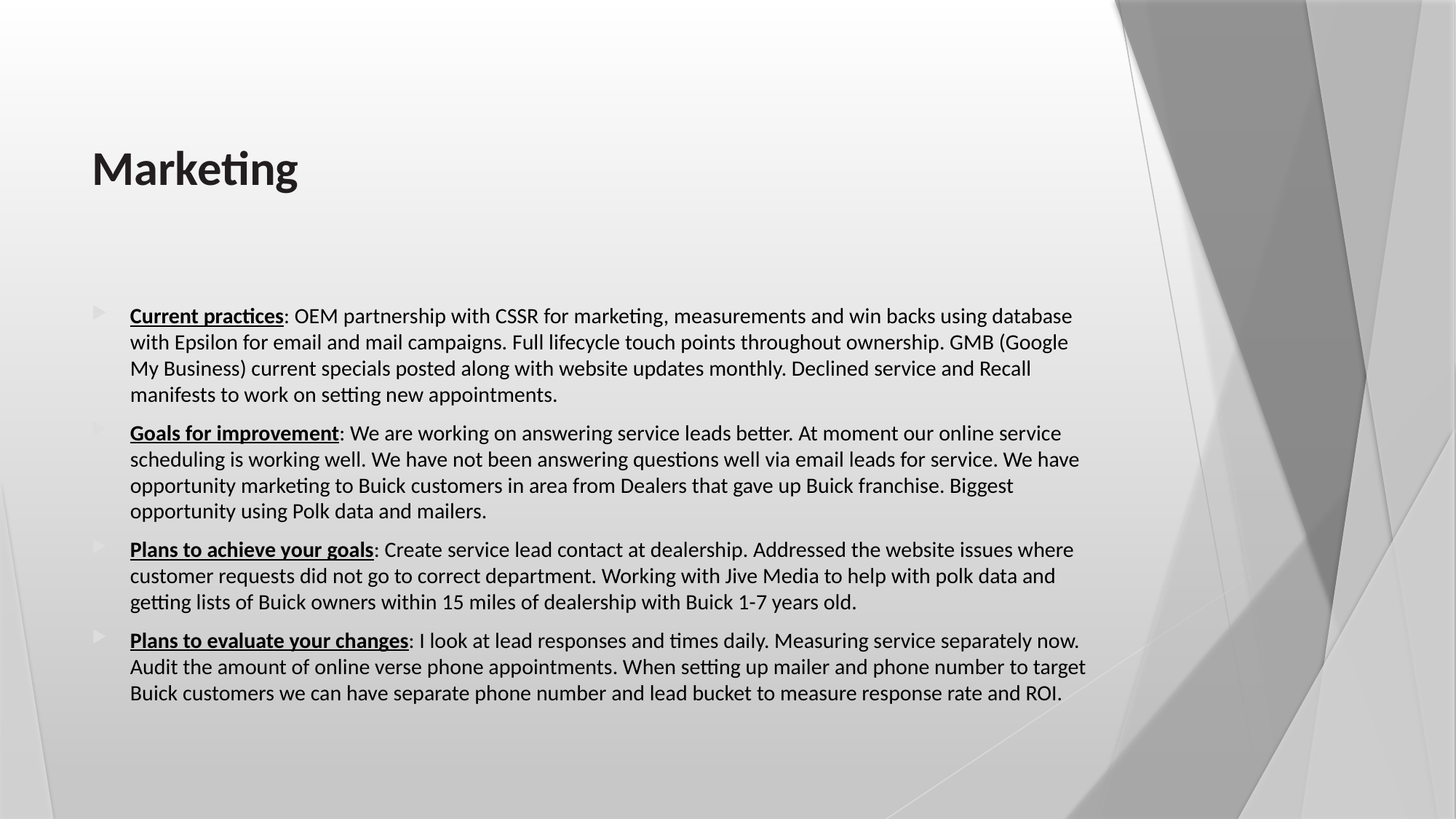

# Marketing

Current practices: OEM partnership with CSSR for marketing, measurements and win backs using database with Epsilon for email and mail campaigns. Full lifecycle touch points throughout ownership. GMB (Google My Business) current specials posted along with website updates monthly. Declined service and Recall manifests to work on setting new appointments.
Goals for improvement: We are working on answering service leads better. At moment our online service scheduling is working well. We have not been answering questions well via email leads for service. We have opportunity marketing to Buick customers in area from Dealers that gave up Buick franchise. Biggest opportunity using Polk data and mailers.
Plans to achieve your goals: Create service lead contact at dealership. Addressed the website issues where customer requests did not go to correct department. Working with Jive Media to help with polk data and getting lists of Buick owners within 15 miles of dealership with Buick 1-7 years old.
Plans to evaluate your changes: I look at lead responses and times daily. Measuring service separately now. Audit the amount of online verse phone appointments. When setting up mailer and phone number to target Buick customers we can have separate phone number and lead bucket to measure response rate and ROI.